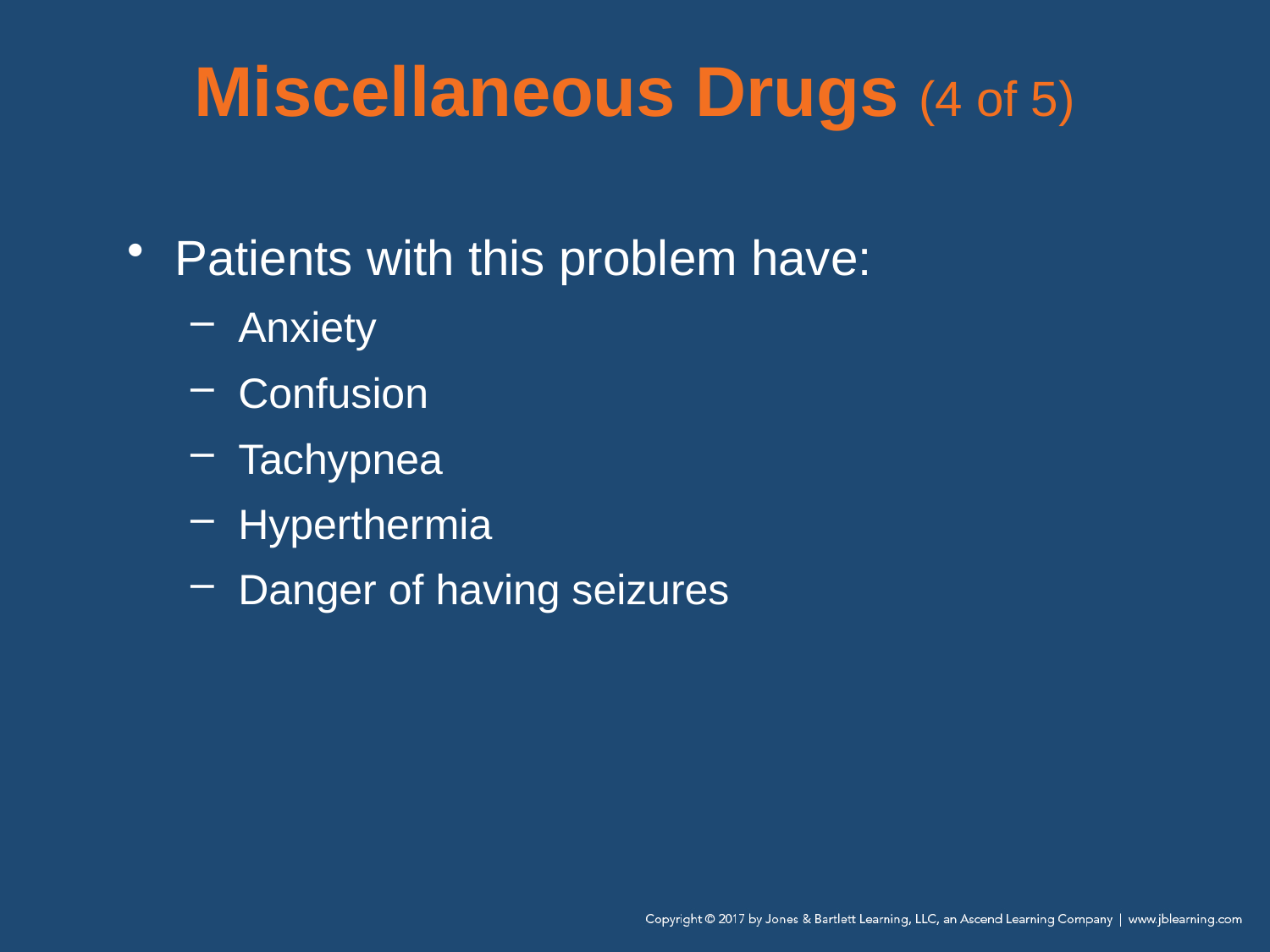

# Miscellaneous Drugs (4 of 5)
Patients with this problem have:
Anxiety
Confusion
Tachypnea
Hyperthermia
Danger of having seizures